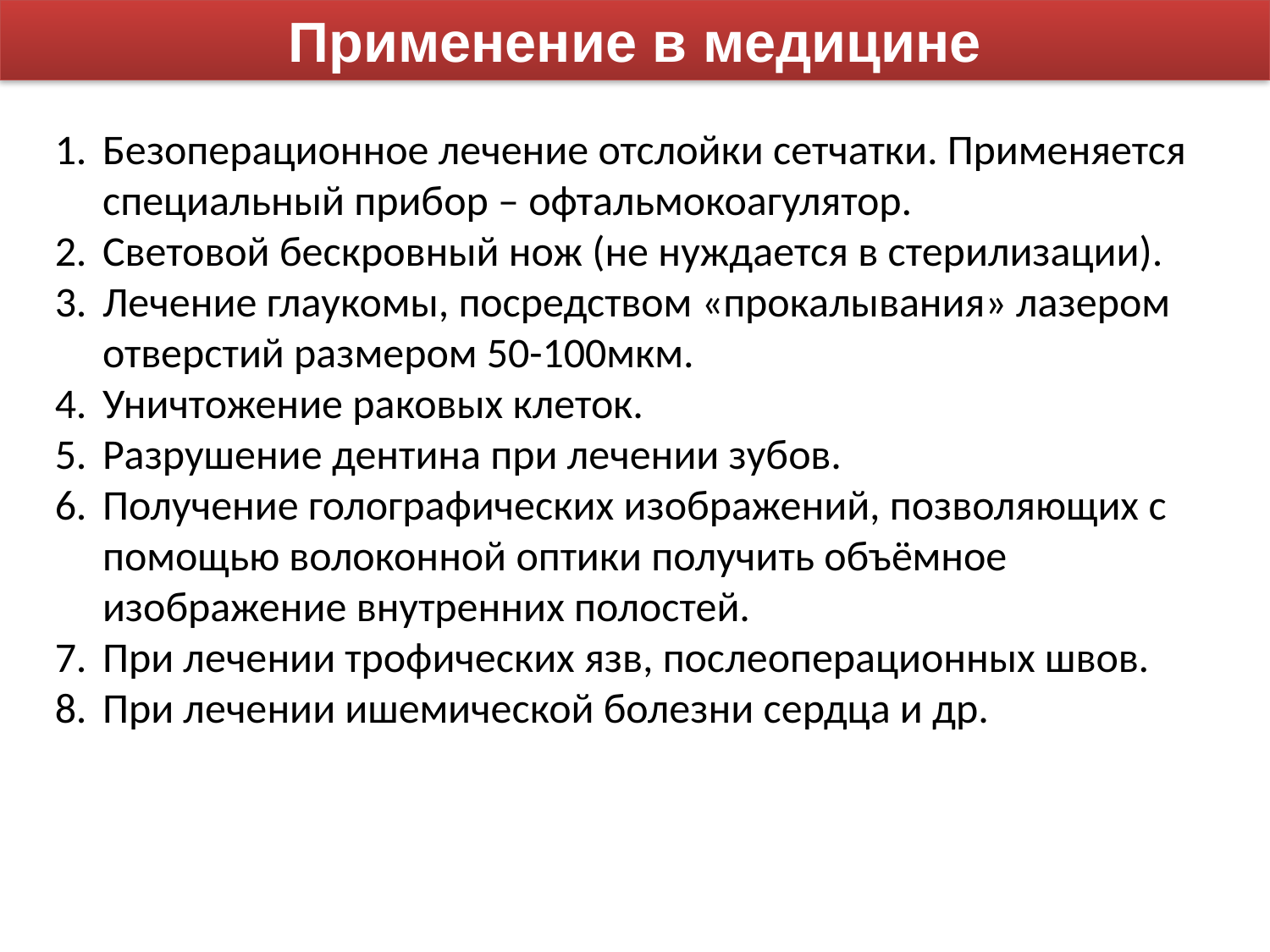

Применение в медицине
Безоперационное лечение отслойки сетчатки. Применяется специальный прибор – офтальмокоагулятор.
Световой бескровный нож (не нуждается в стерилизации).
Лечение глаукомы, посредством «прокалывания» лазером отверстий размером 50-100мкм.
Уничтожение раковых клеток.
Разрушение дентина при лечении зубов.
Получение голографических изображений, позволяющих с помощью волоконной оптики получить объёмное изображение внутренних полостей.
При лечении трофических язв, послеоперационных швов.
При лечении ишемической болезни сердца и др.